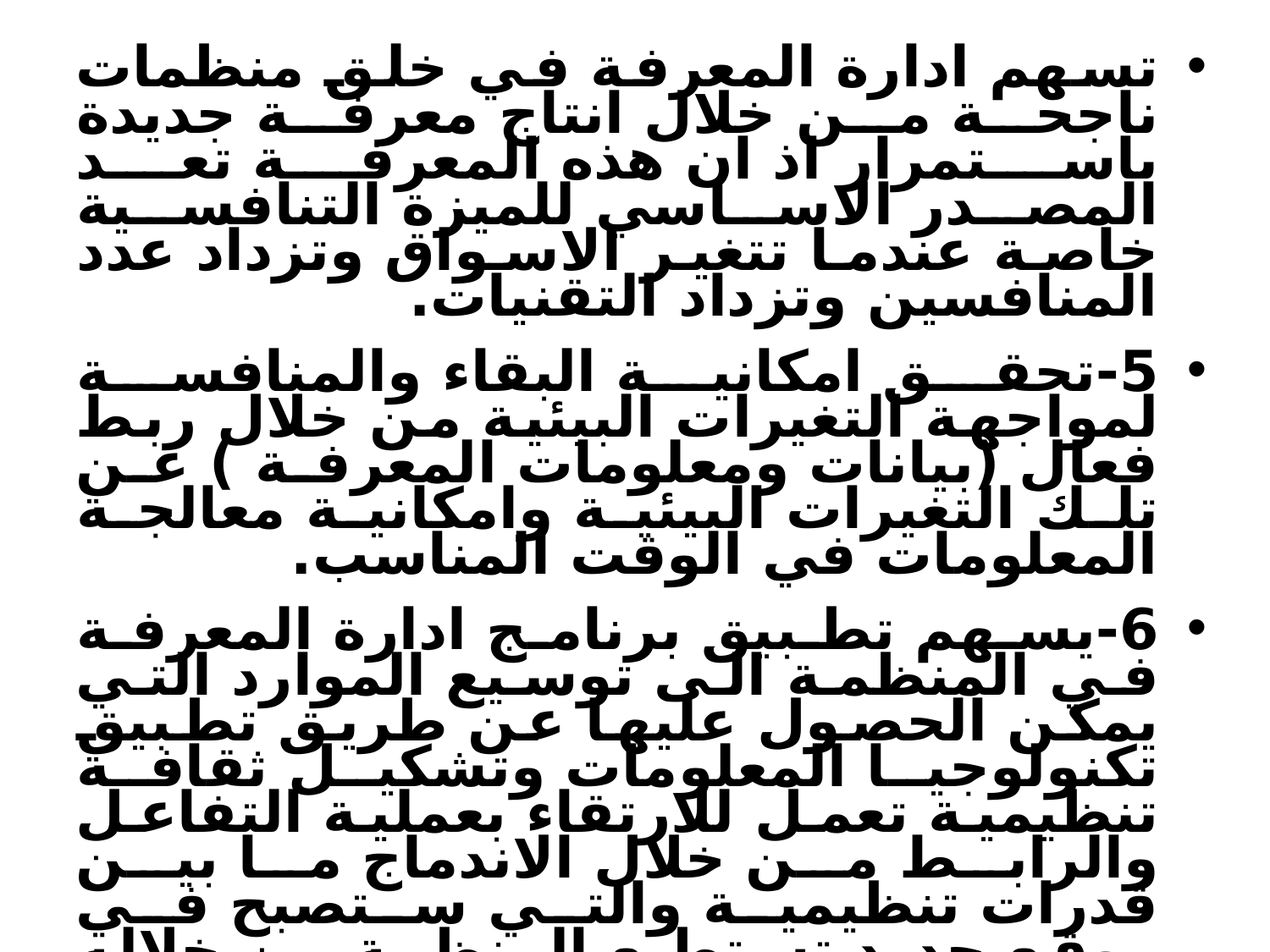

تسهم ادارة المعرفة في خلق منظمات ناجحة من خلال انتاج معرفة جديدة باستمرار اذ ان هذه المعرفة تعد المصدر الاساسي للميزة التنافسية خاصة عندما تتغير الاسواق وتزداد عدد المنافسين وتزداد التقنيات.
5-تحقق امكانية البقاء والمنافسة لمواجهة التغيرات البيئية من خلال ربط فعال (بيانات ومعلومات المعرفة ) عن تلك التغيرات البيئية وامكانية معالجة المعلومات في الوقت المناسب.
6-يسهم تطبيق برنامج ادارة المعرفة في المنظمة الى توسيع الموارد التي يمكن الحصول عليها عن طريق تطبيق تكنولوجيا المعلومات وتشكيل ثقافة تنظيمية تعمل للارتقاء بعملية التفاعل والرابط من خلال الاندماج ما بين قدرات تنظيمية والتي ستصبح في موقع حديد تستطيع المنظمة من خلاله ان تشارك في تطبيق المعرفة.